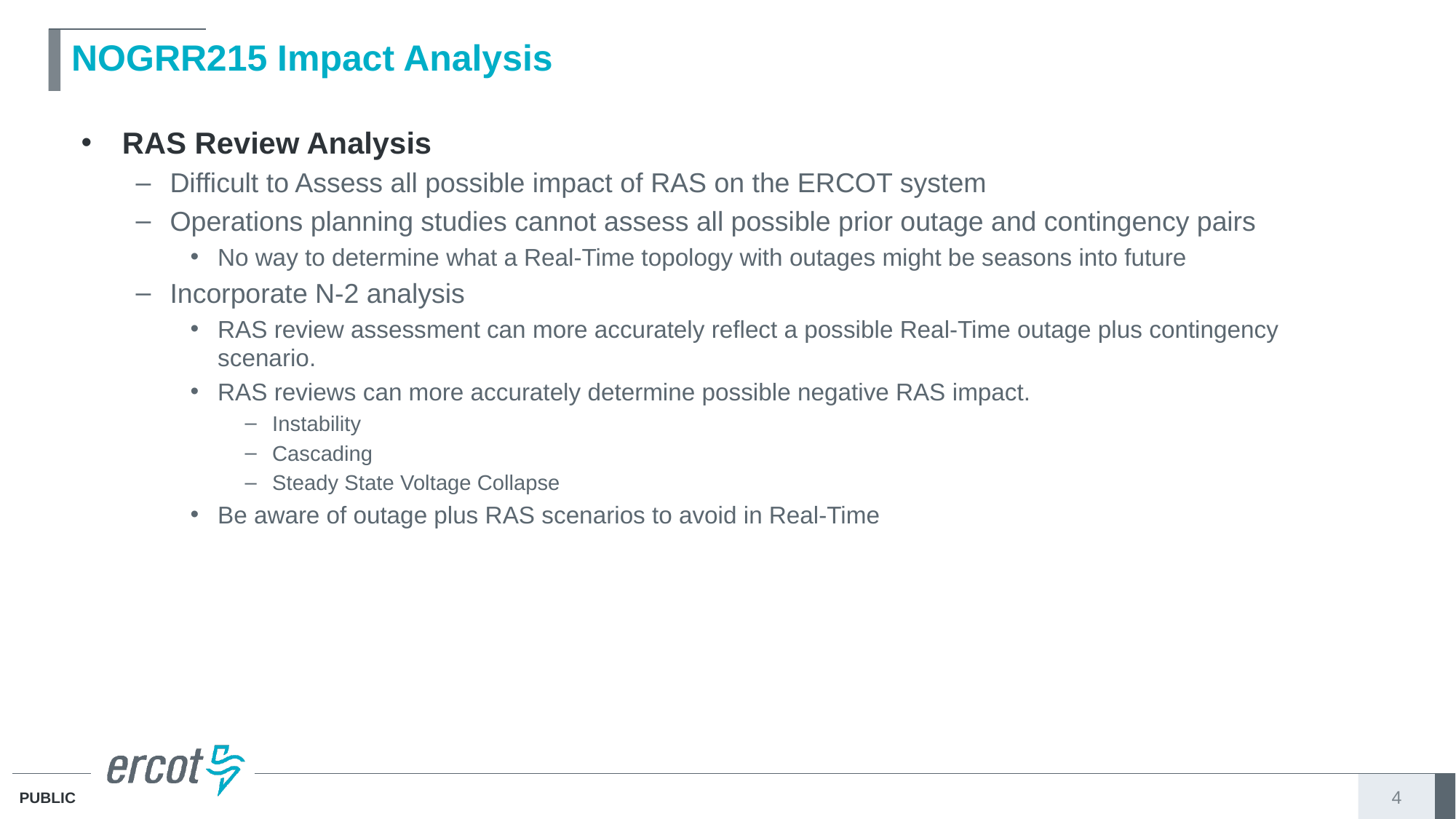

# NOGRR215 Impact Analysis
RAS Review Analysis
Difficult to Assess all possible impact of RAS on the ERCOT system
Operations planning studies cannot assess all possible prior outage and contingency pairs
No way to determine what a Real-Time topology with outages might be seasons into future
Incorporate N-2 analysis
RAS review assessment can more accurately reflect a possible Real-Time outage plus contingency scenario.
RAS reviews can more accurately determine possible negative RAS impact.
Instability
Cascading
Steady State Voltage Collapse
Be aware of outage plus RAS scenarios to avoid in Real-Time
4